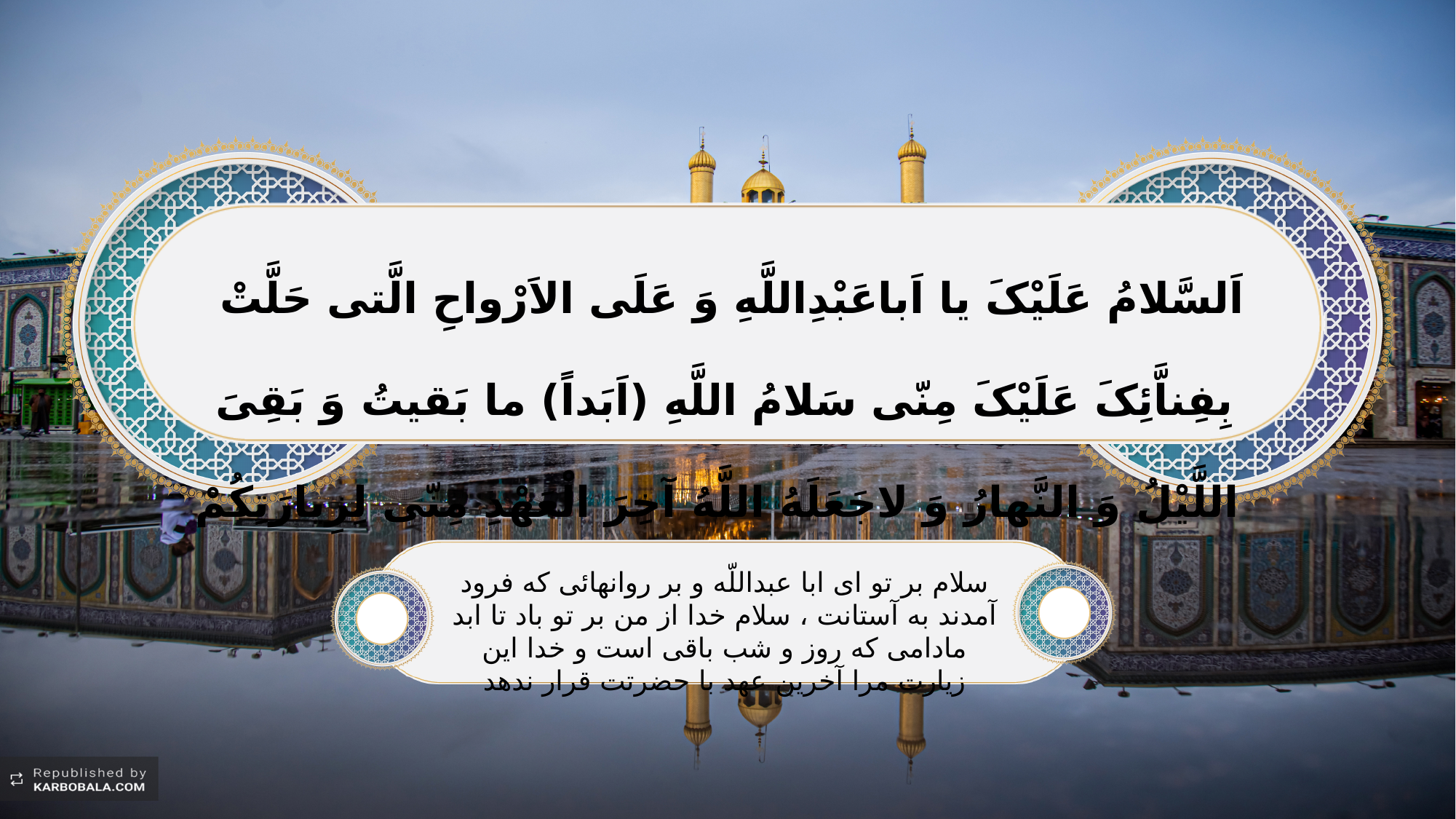

اَلسَّلامُ عَلَیْکَ یا اَباعَبْدِاللَّهِ وَ عَلَی الاَرْواحِ الَّتی حَلَّتْ بِفِناَّئِکَ عَلَیْکَ مِنّی سَلامُ اللَّهِ (اَبَداً) ما بَقیتُ وَ بَقِیَ اللَّیْلُ وَ النَّهارُ وَ لاجَعَلَهُ اللَّهُ آخِرَ الْعَهْدِ مِنّی لِزِیارَتِکُمْ
سلام بر تو ای ابا عبداللّه و بر روانهائی که فرود آمدند به آستانت ، سلام خدا از من بر تو باد تا ابد مادامی که روز و شب باقی است و خدا این زیارت مرا آخرین عهد با حضرتت قرار ندهد